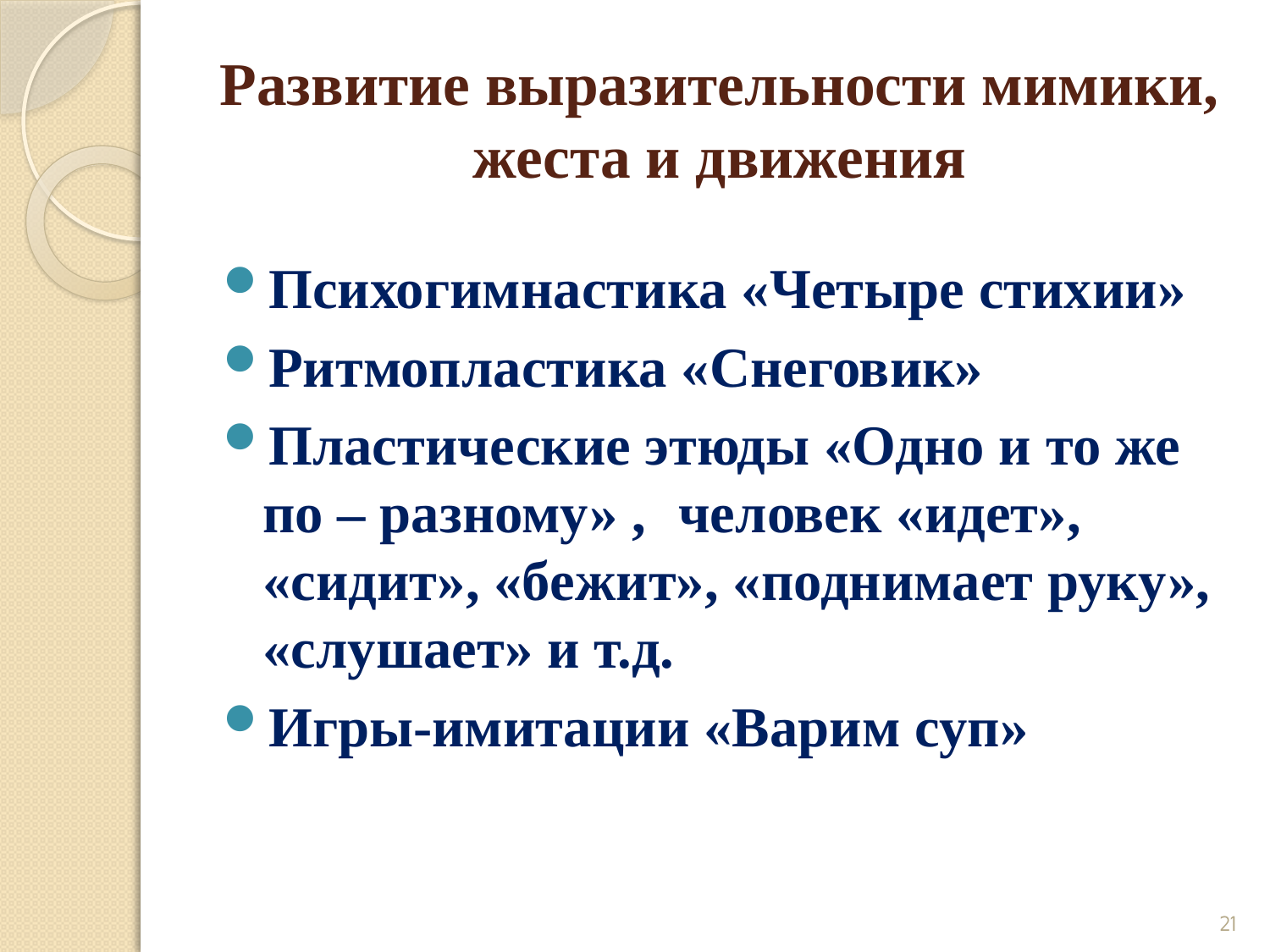

# Развитие выразительности мимики, жеста и движения
Психогимнастика «Четыре стихии»
Ритмопластика «Снеговик»
Пластические этюды «Одно и то же по – разному» ,  человек «идет», «сидит», «бежит», «поднимает руку», «слушает» и т.д.
Игры-имитации «Варим суп»

21